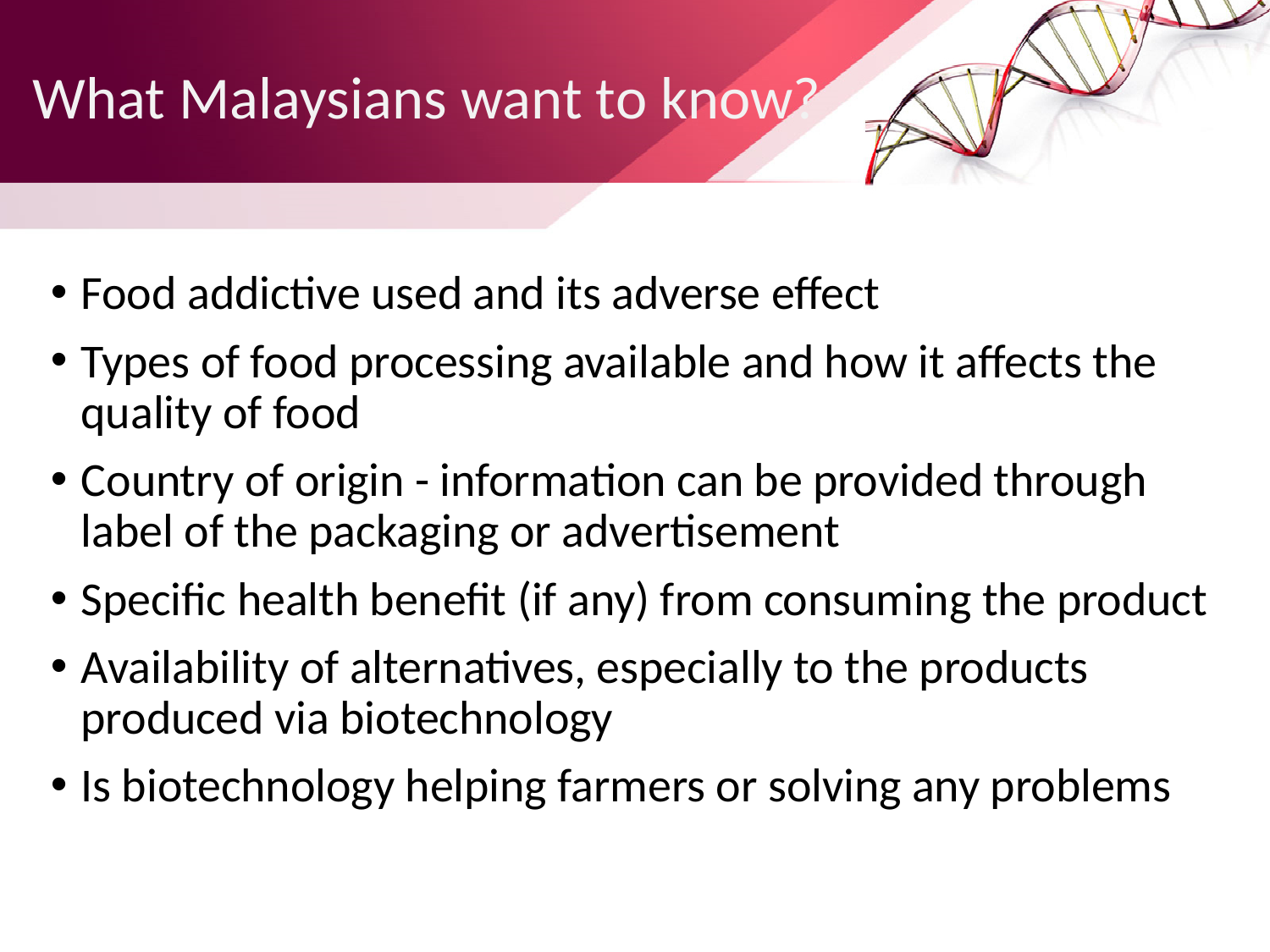

# What Malaysians want to know?
Food addictive used and its adverse effect
Types of food processing available and how it affects the quality of food
Country of origin - information can be provided through label of the packaging or advertisement
Specific health benefit (if any) from consuming the product
Availability of alternatives, especially to the products produced via biotechnology
Is biotechnology helping farmers or solving any problems